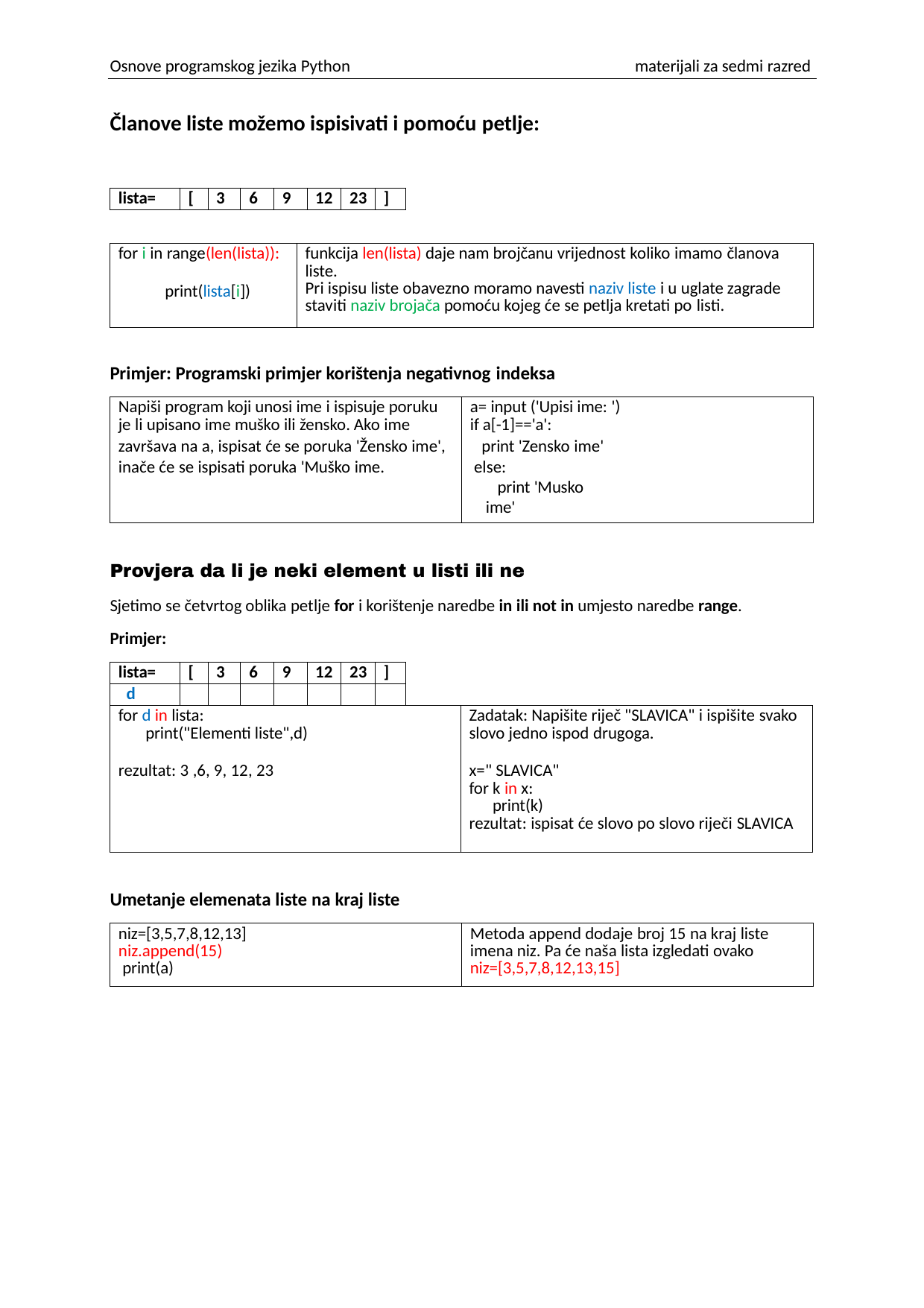

Osnove programskog jezika Python
materijali za sedmi razred

Članove liste možemo ispisivati i pomoću petlje:
| lista= | [ | 3 | 6 | 9 | 12 | 23 | ] |
| --- | --- | --- | --- | --- | --- | --- | --- |
| for i in range(len(lista)): print(lista[i]) | funkcija len(lista) daje nam brojčanu vrijednost koliko imamo članova liste. Pri ispisu liste obavezno moramo navesti naziv liste i u uglate zagrade staviti naziv brojača pomoću kojeg će se petlja kretati po listi. |
| --- | --- |
Primjer: Programski primjer korištenja negativnog indeksa
| Napiši program koji unosi ime i ispisuje poruku je li upisano ime muško ili žensko. Ako ime završava na a, ispisat će se poruka 'Žensko ime', inače će se ispisati poruka 'Muško ime. | a= input ('Upisi ime: ') if a[-1]=='a': print 'Zensko ime' else: print 'Musko ime' |
| --- | --- |
Provjera da li je neki element u listi ili ne
Sjetimo se četvrtog oblika petlje for i korištenje naredbe in ili not in umjesto naredbe range.  Primjer:
| lista= | [ | 3 | 6 | 9 | 12 | 23 | ] |  |  |
| --- | --- | --- | --- | --- | --- | --- | --- | --- | --- |
| d |  |  |  |  |  |  |  |  |  |
| for d in lista: print("Elementi liste",d) rezultat: 3 ,6, 9, 12, 23 |  |  |  |  |  |  |  |  | Zadatak: Napišite riječ "SLAVICA" i ispišite svako slovo jedno ispod drugoga. x=" SLAVICA" for k in x: print(k) rezultat: ispisat će slovo po slovo riječi SLAVICA |
Umetanje elemenata liste na kraj liste
| niz=[3,5,7,8,12,13] niz.append(15) print(a) | Metoda append dodaje broj 15 na kraj liste imena niz. Pa će naša lista izgledati ovako niz=[3,5,7,8,12,13,15] |
| --- | --- |